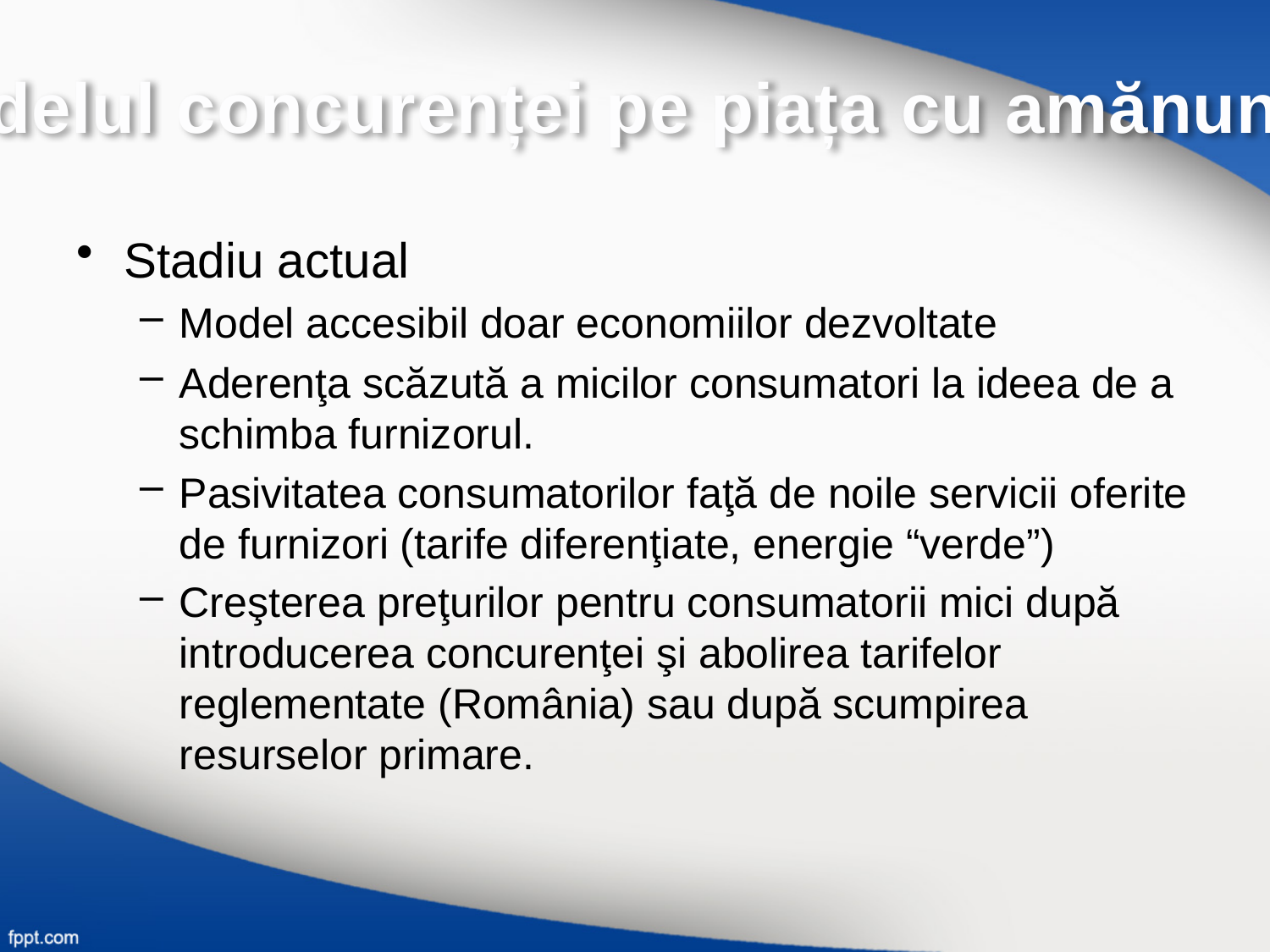

Modelul concurenței pe piața cu amănuntul
Stadiu actual
Model accesibil doar economiilor dezvoltate
Aderenţa scăzută a micilor consumatori la ideea de a schimba furnizorul.
Pasivitatea consumatorilor faţă de noile servicii oferite de furnizori (tarife diferenţiate, energie “verde”)
Creşterea preţurilor pentru consumatorii mici după introducerea concurenţei şi abolirea tarifelor reglementate (România) sau după scumpirea resurselor primare.